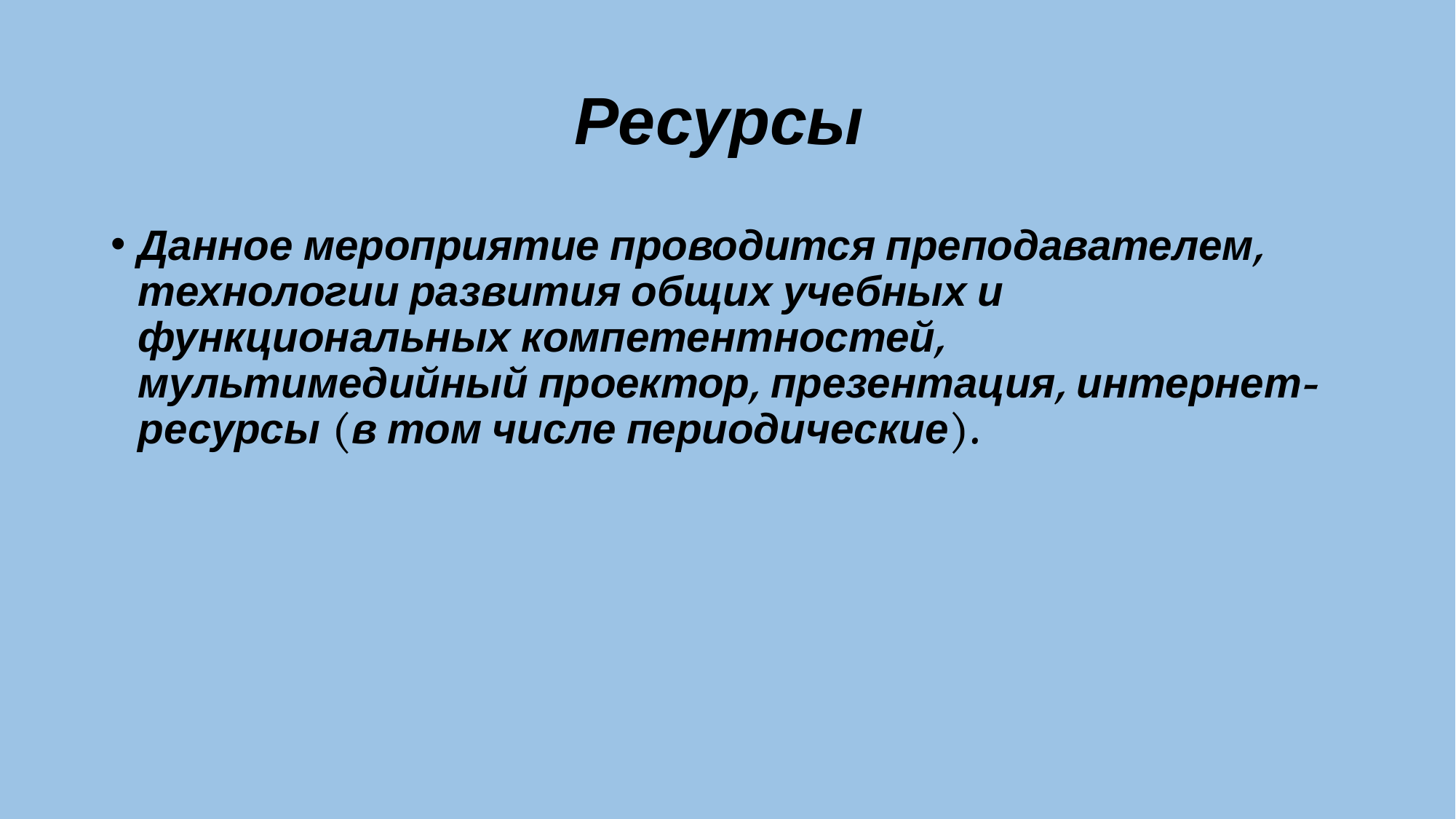

# Ресурсы
Данное мероприятие проводится преподавателем, технологии развития общих учебных и функциональных компетентностей, мультимедийный проектор, презентация, интернет-ресурсы (в том числе периодические).